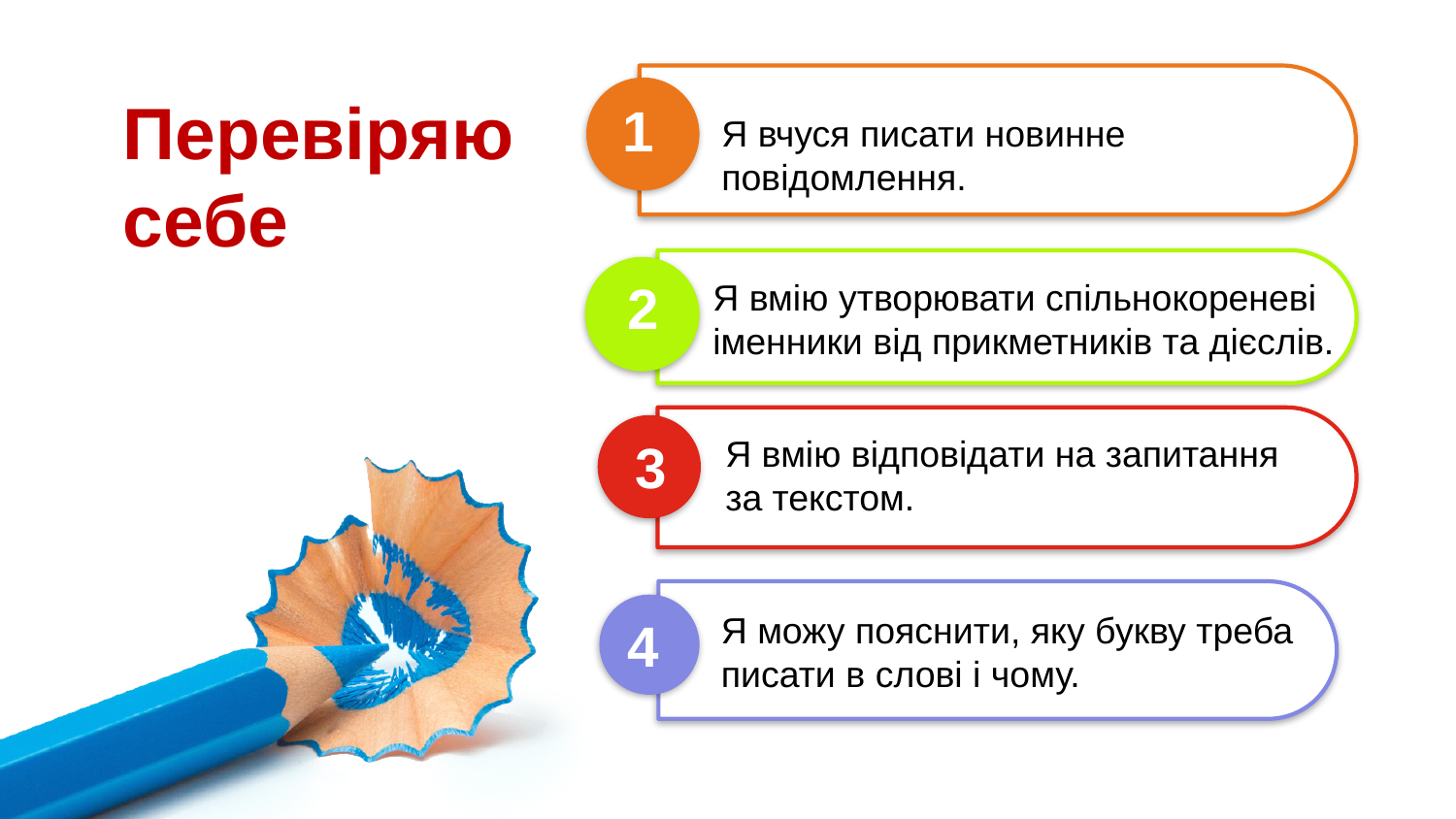

Перевіряю себе

1
Я вчуся писати новинне
повідомлення.

2
Я вмію утворювати спільнокореневі
іменники від прикметників та дієслів.

Я вмію відповідати на запитання
за текстом.
3

Я можу пояснити, яку букву треба писати в слові і чому.
4